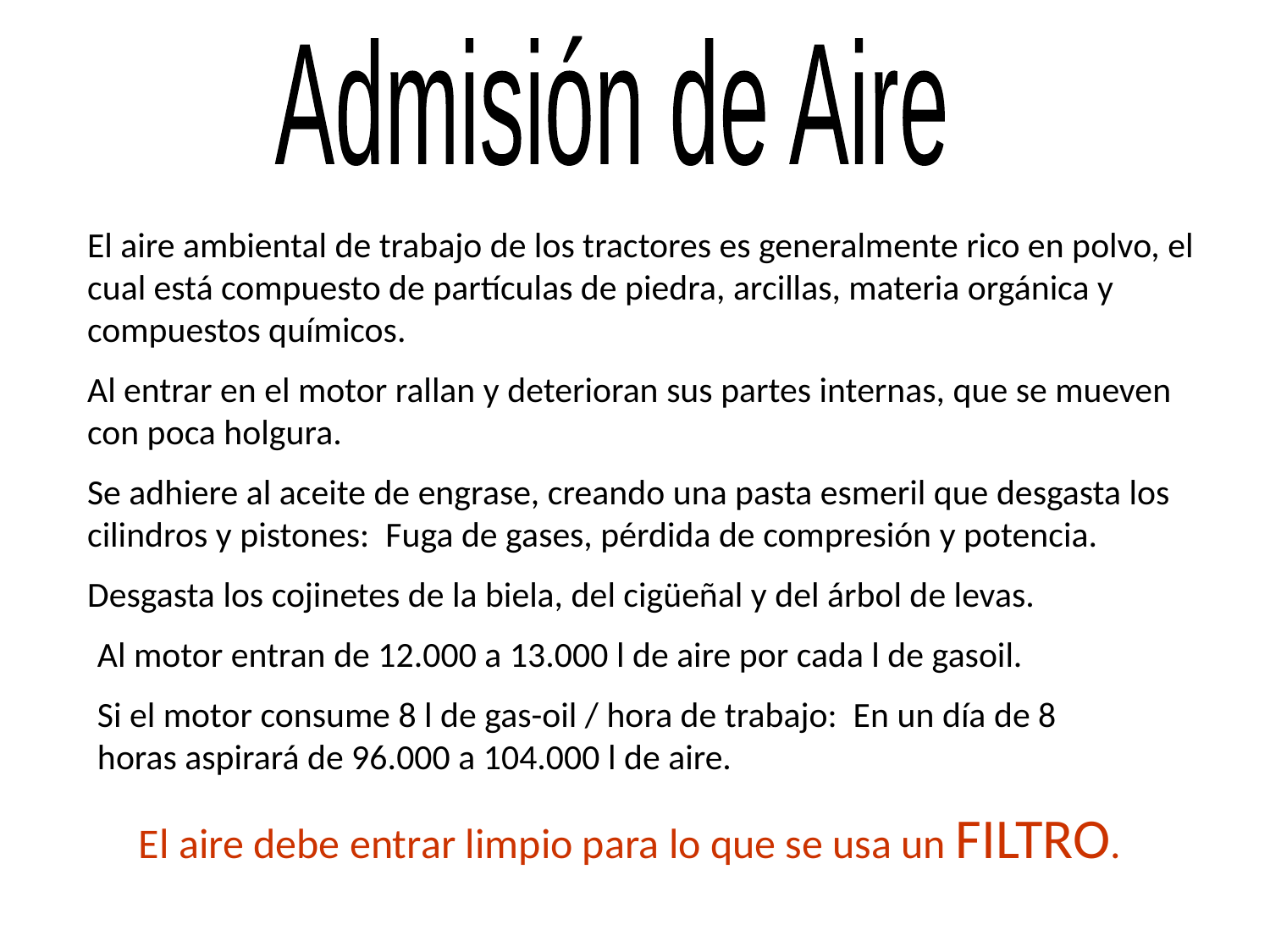

Admisión de Aire
El aire ambiental de trabajo de los tractores es generalmente rico en polvo, el cual está compuesto de partículas de piedra, arcillas, materia orgánica y compuestos químicos.
Al entrar en el motor rallan y deterioran sus partes internas, que se mueven con poca holgura.
Se adhiere al aceite de engrase, creando una pasta esmeril que desgasta los cilindros y pistones:  Fuga de gases, pérdida de compresión y potencia.
Desgasta los cojinetes de la biela, del cigüeñal y del árbol de levas.
Al motor entran de 12.000 a 13.000 l de aire por cada l de gasoil.
Si el motor consume 8 l de gas-oil / hora de trabajo:  En un día de 8 horas aspirará de 96.000 a 104.000 l de aire.
El aire debe entrar limpio para lo que se usa un FILTRO.